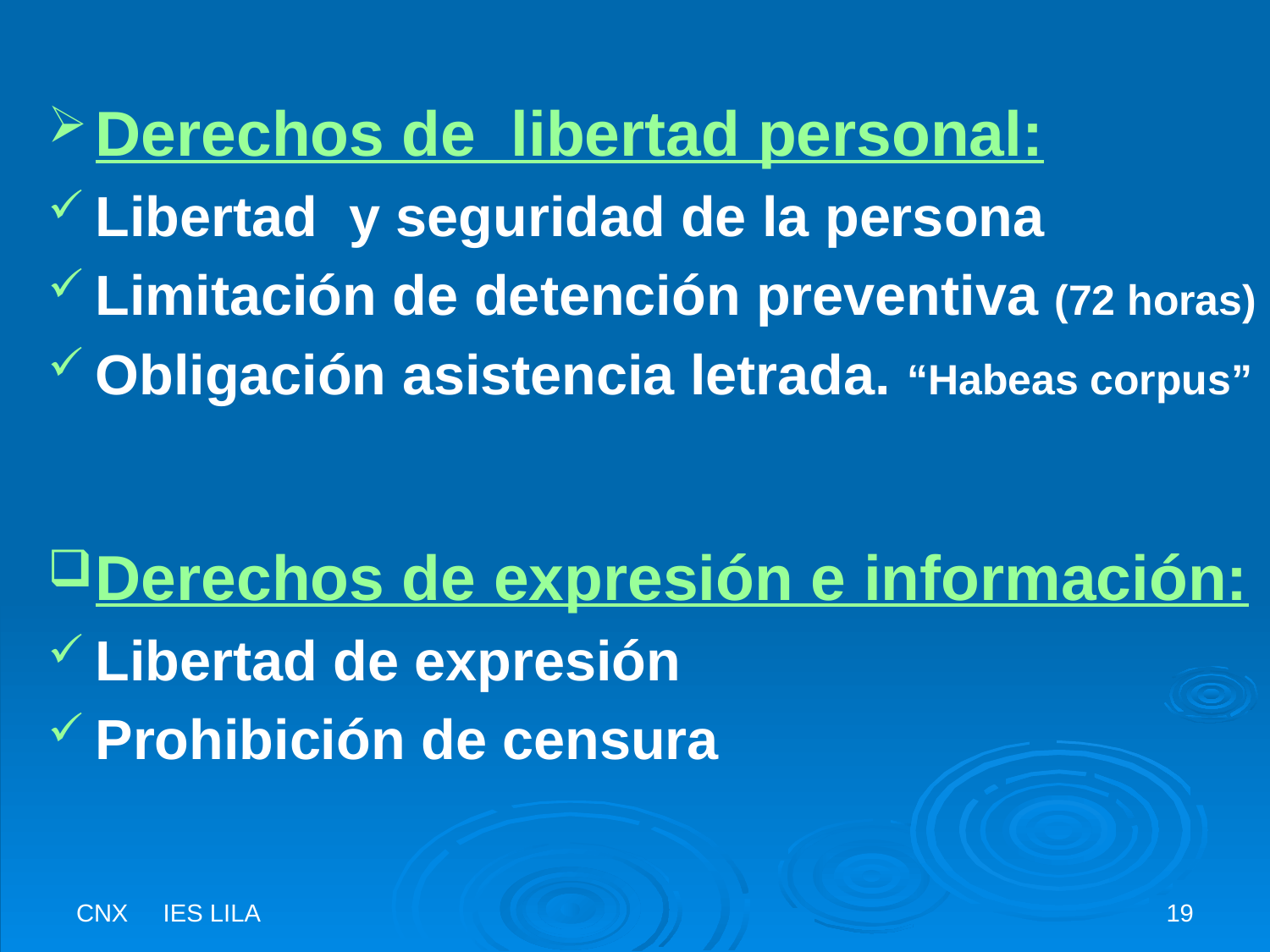

Derechos de  libertad personal:
Libertad  y seguridad de la persona
Limitación de detención preventiva (72 horas)
Obligación asistencia letrada. “Habeas corpus”

Derechos de expresión e información:
Libertad de expresión
Prohibición de censura

CNX     IES LILA
19